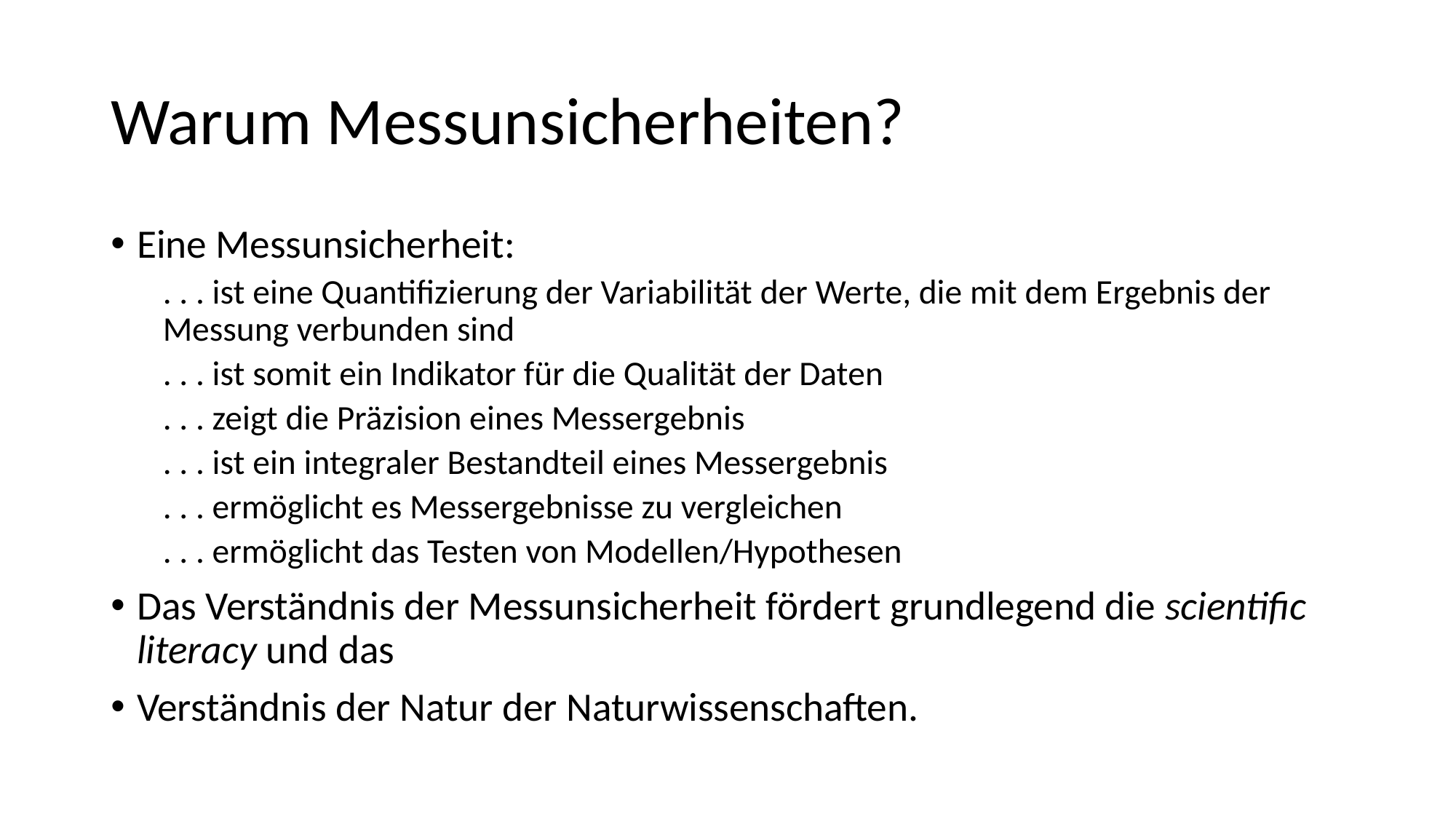

# Warum Messunsicherheiten?
Eine Messunsicherheit:
. . . ist eine Quantifizierung der Variabilität der Werte, die mit dem Ergebnis der Messung verbunden sind
. . . ist somit ein Indikator für die Qualität der Daten
. . . zeigt die Präzision eines Messergebnis
. . . ist ein integraler Bestandteil eines Messergebnis
. . . ermöglicht es Messergebnisse zu vergleichen
. . . ermöglicht das Testen von Modellen/Hypothesen
Das Verständnis der Messunsicherheit fördert grundlegend die scientific literacy und das
Verständnis der Natur der Naturwissenschaften.